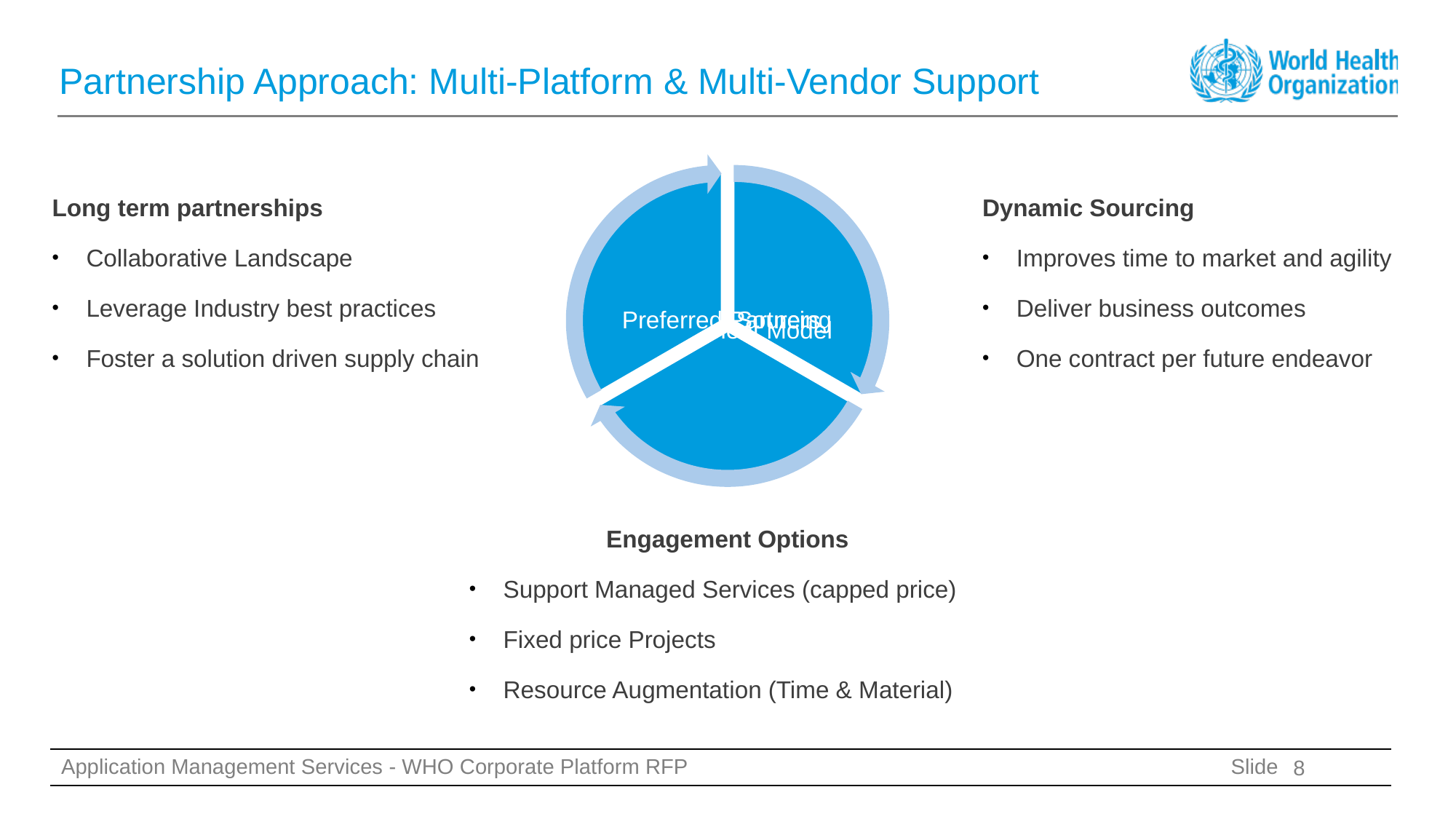

# Partnership Approach: Multi-Platform & Multi-Vendor Support
Dynamic Sourcing
Engagement Model
Preferred Partners
Long term partnerships
Collaborative Landscape
Leverage Industry best practices
Foster a solution driven supply chain
Dynamic Sourcing
Improves time to market and agility
Deliver business outcomes
One contract per future endeavor

Engagement Options
Support Managed Services (capped price)
Fixed price Projects
Resource Augmentation (Time & Material)